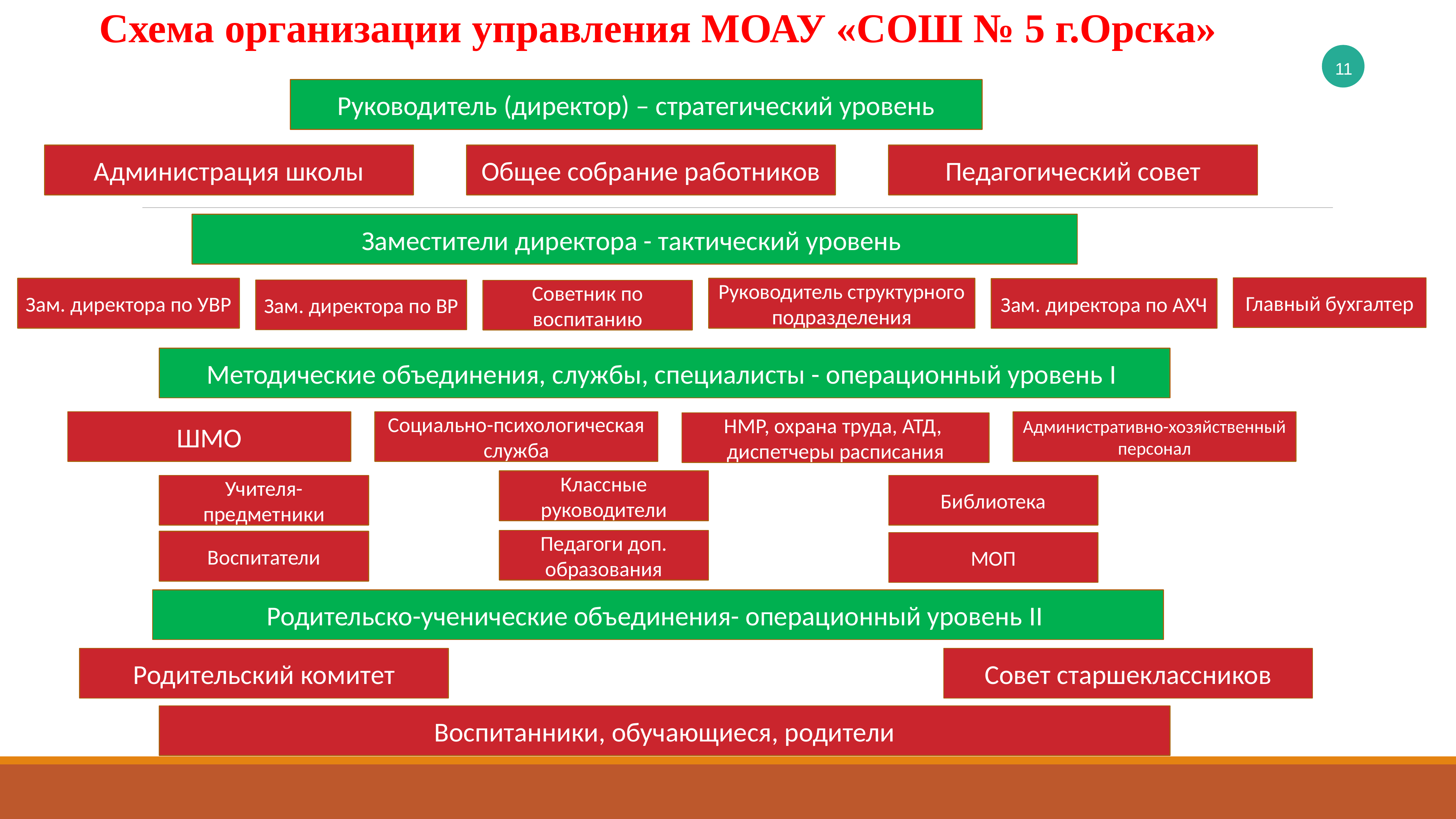

Схема организации управления МОАУ «СОШ № 5 г.Орска»
Руководитель (директор) – стратегический уровень
Администрация школы
Общее собрание работников
Педагогический совет
Заместители директора - тактический уровень
Главный бухгалтер
Зам. директора по УВР
Руководитель структурного подразделения
Зам. директора по АХЧ
Зам. директора по ВР
Советник по воспитанию
Методические объединения, службы, специалисты - операционный уровень I
ШМО
Социально-психологическая служба
Административно-хозяйственный персонал
НМР, охрана труда, АТД,
диспетчеры расписания
Классные руководители
Учителя-предметники
Библиотека
Педагоги доп. образования
Воспитатели
МОП
Родительско-ученические объединения- операционный уровень II
Родительский комитет
Совет старшеклассников
Воспитанники, обучающиеся, родители